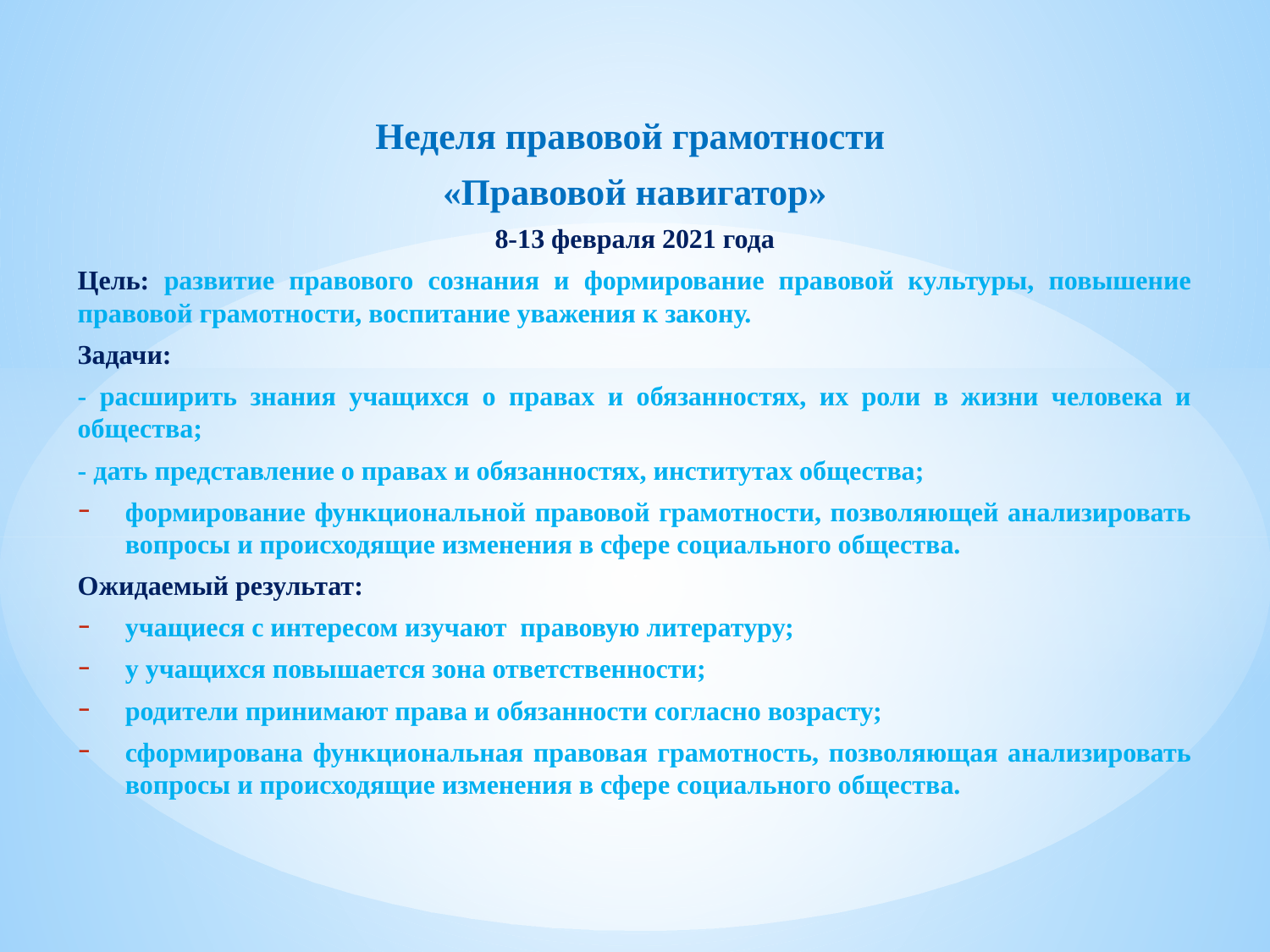

Неделя правовой грамотности
«Правовой навигатор»
8-13 февраля 2021 года
Цель: развитие правового сознания и формирование правовой культуры, повышение правовой грамотности, воспитание уважения к закону.
Задачи:
- расширить знания учащихся о правах и обязанностях, их роли в жизни человека и общества;
- дать представление о правах и обязанностях, институтах общества;
формирование функциональной правовой грамотности, позволяющей анализировать вопросы и происходящие изменения в сфере социального общества.
Ожидаемый результат:
учащиеся с интересом изучают  правовую литературу;
у учащихся повышается зона ответственности;
родители принимают права и обязанности согласно возрасту;
сформирована функциональная правовая грамотность, позволяющая анализировать вопросы и происходящие изменения в сфере социального общества.